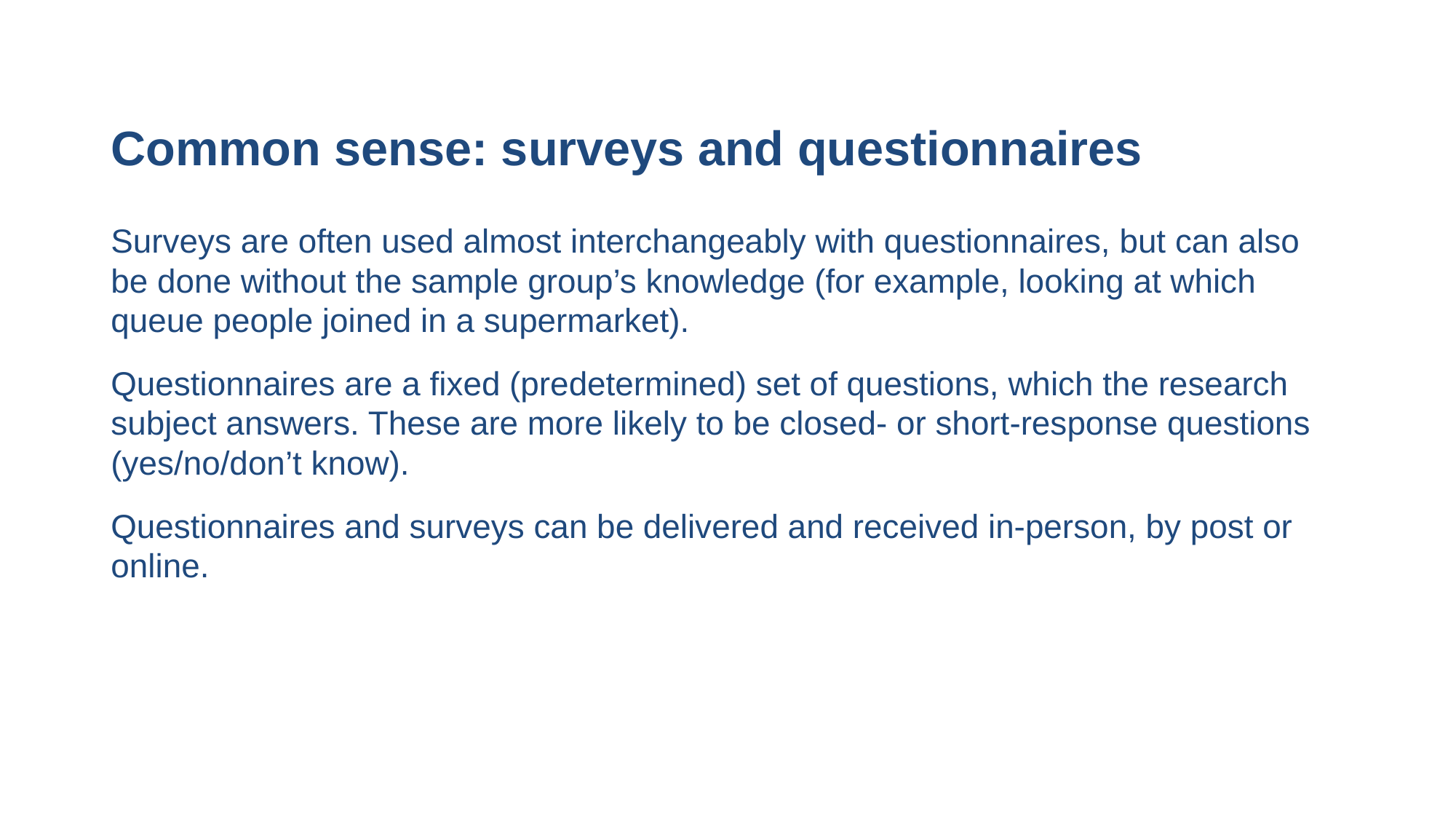

# Common sense: surveys and questionnaires
Surveys are often used almost interchangeably with questionnaires, but can also be done without the sample group’s knowledge (for example, looking at which queue people joined in a supermarket).
Questionnaires are a fixed (predetermined) set of questions, which the research subject answers. These are more likely to be closed- or short-response questions (yes/no/don’t know).
Questionnaires and surveys can be delivered and received in-person, by post or online.